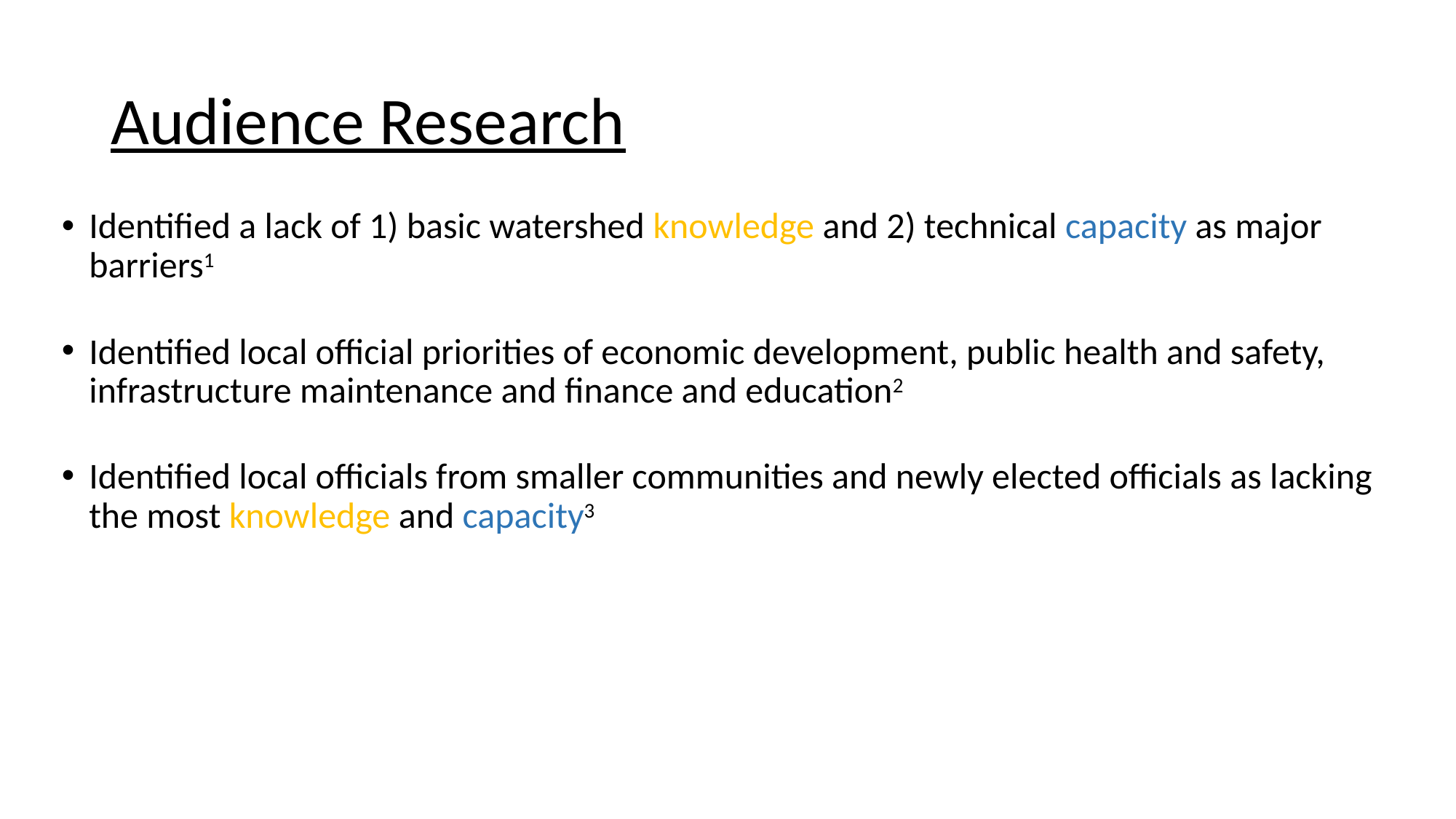

# Audience Research
Identified a lack of 1) basic watershed knowledge and 2) technical capacity as major barriers1

Identified local official priorities of economic development, public health and safety, infrastructure maintenance and finance and education2

Identified local officials from smaller communities and newly elected officials as lacking the most knowledge and capacity3